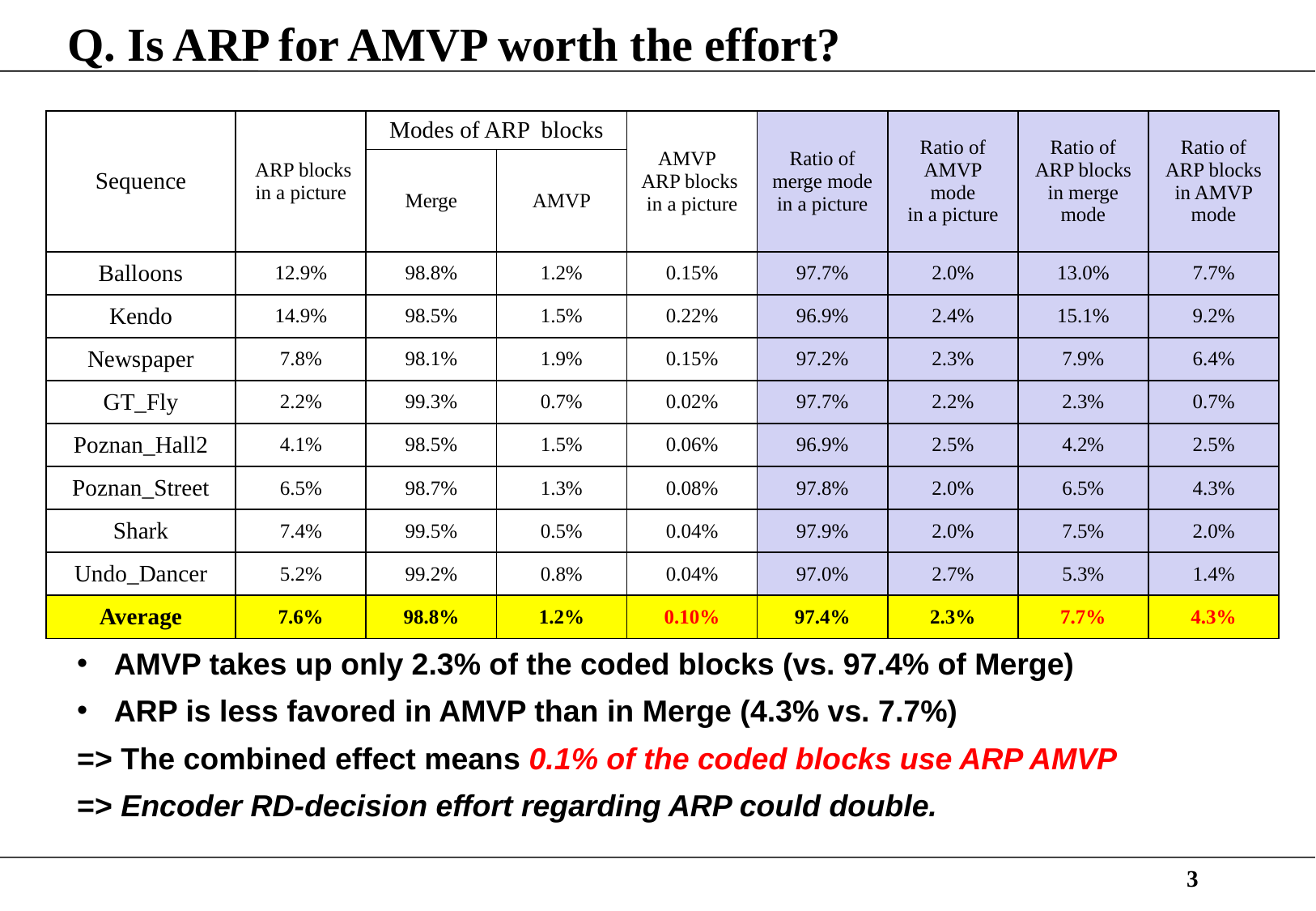

# Q. Is ARP for AMVP worth the effort?

| Sequence | ARP blocks in a picture | Modes of ARP blocks |  | AMVP ARP blocks in a picture | Ratio of merge mode in a picture | Ratio of AMVP mode in a picture | Ratio of ARP blocks in merge mode | Ratio of ARP blocks in AMVP mode |
| --- | --- | --- | --- | --- | --- | --- | --- | --- |
|  |  | Merge | AMVP |  |  |  |  |  |
| Balloons | 12.9% | 98.8% | 1.2% | 0.15% | 97.7% | 2.0% | 13.0% | 7.7% |
| Kendo | 14.9% | 98.5% | 1.5% | 0.22% | 96.9% | 2.4% | 15.1% | 9.2% |
| Newspaper | 7.8% | 98.1% | 1.9% | 0.15% | 97.2% | 2.3% | 7.9% | 6.4% |
| GT\_Fly | 2.2% | 99.3% | 0.7% | 0.02% | 97.7% | 2.2% | 2.3% | 0.7% |
| Poznan\_Hall2 | 4.1% | 98.5% | 1.5% | 0.06% | 96.9% | 2.5% | 4.2% | 2.5% |
| Poznan\_Street | 6.5% | 98.7% | 1.3% | 0.08% | 97.8% | 2.0% | 6.5% | 4.3% |
| Shark | 7.4% | 99.5% | 0.5% | 0.04% | 97.9% | 2.0% | 7.5% | 2.0% |
| Undo\_Dancer | 5.2% | 99.2% | 0.8% | 0.04% | 97.0% | 2.7% | 5.3% | 1.4% |
| Average | 7.6% | 98.8% | 1.2% | 0.10% | 97.4% | 2.3% | 7.7% | 4.3% |
 AMVP takes up only 2.3% of the coded blocks (vs. 97.4% of Merge)
 ARP is less favored in AMVP than in Merge (4.3% vs. 7.7%)
=> The combined effect means 0.1% of the coded blocks use ARP AMVP
=> Encoder RD-decision effort regarding ARP could double.
3